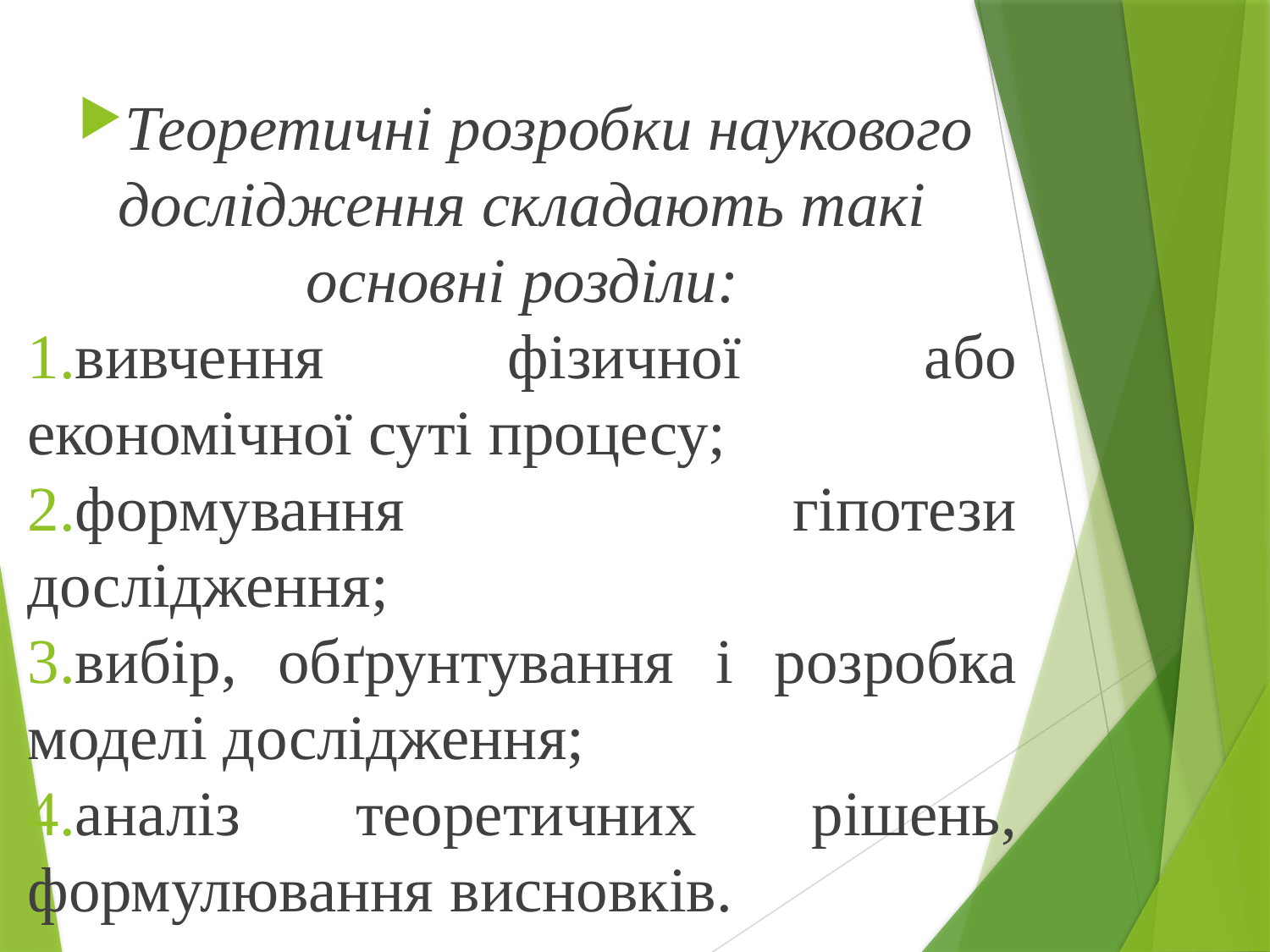

Теоретичні розробки наукового дослідження складають такі основні розділи:
вивчення фізичної або економічної суті процесу;
формування гіпотези дослідження;
вибір, обґрунтування і розробка моделі дослідження;
аналіз теоретичних рішень, формулювання висновків.